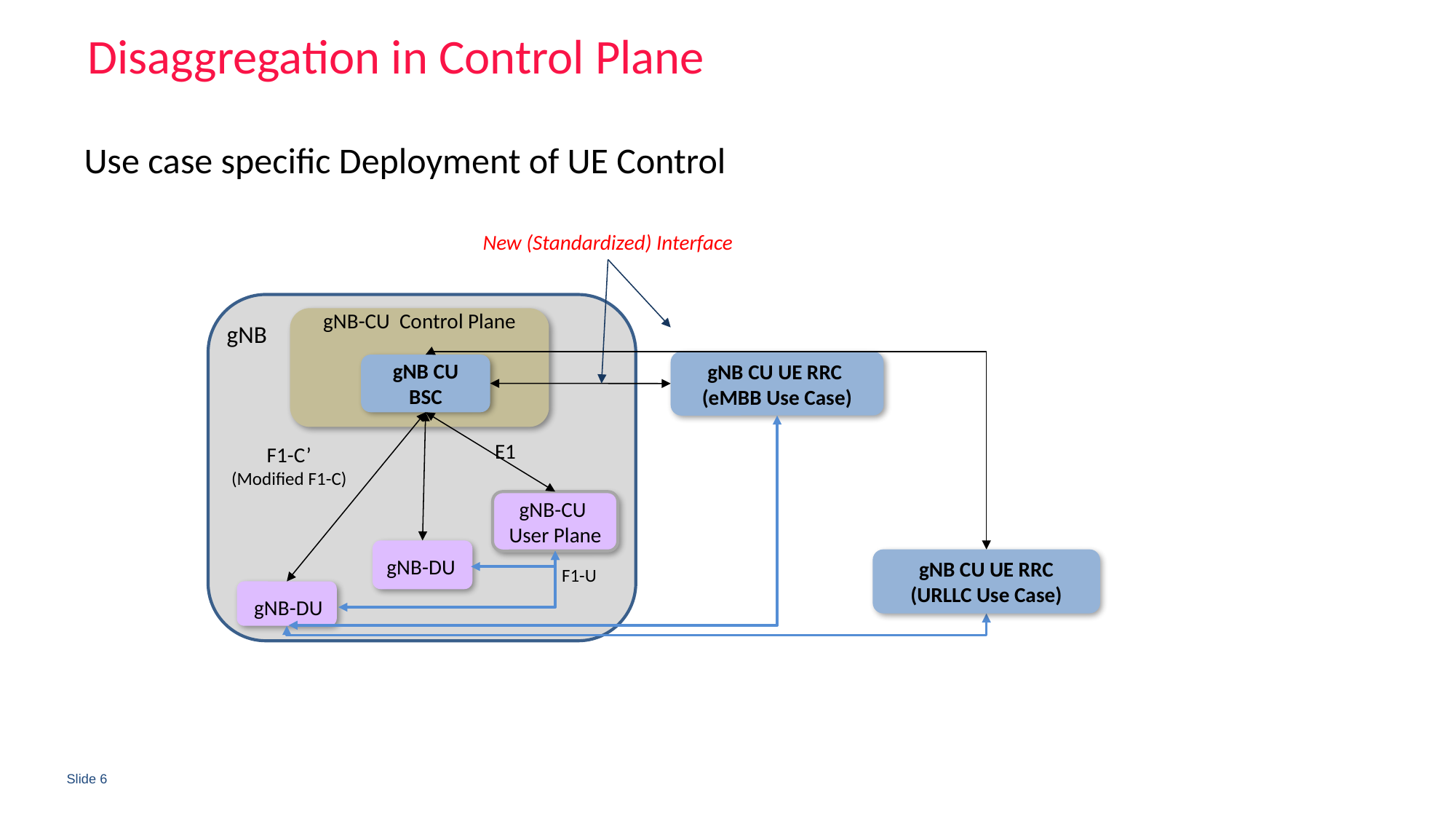

Disaggregation in Control Plane
Use case specific Deployment of UE Control
New (Standardized) Interface

gNB-CU  Control Plane

gNB
gNB CU UE RRC
(eMBB Use Case)
gNB CU BSC
E1
F1-C’
(Modified F1-C)
gNB-CU
User Plane

gNB-DU
gNB CU UE RRC
(URLLC Use Case)
F1-U

gNB-DU